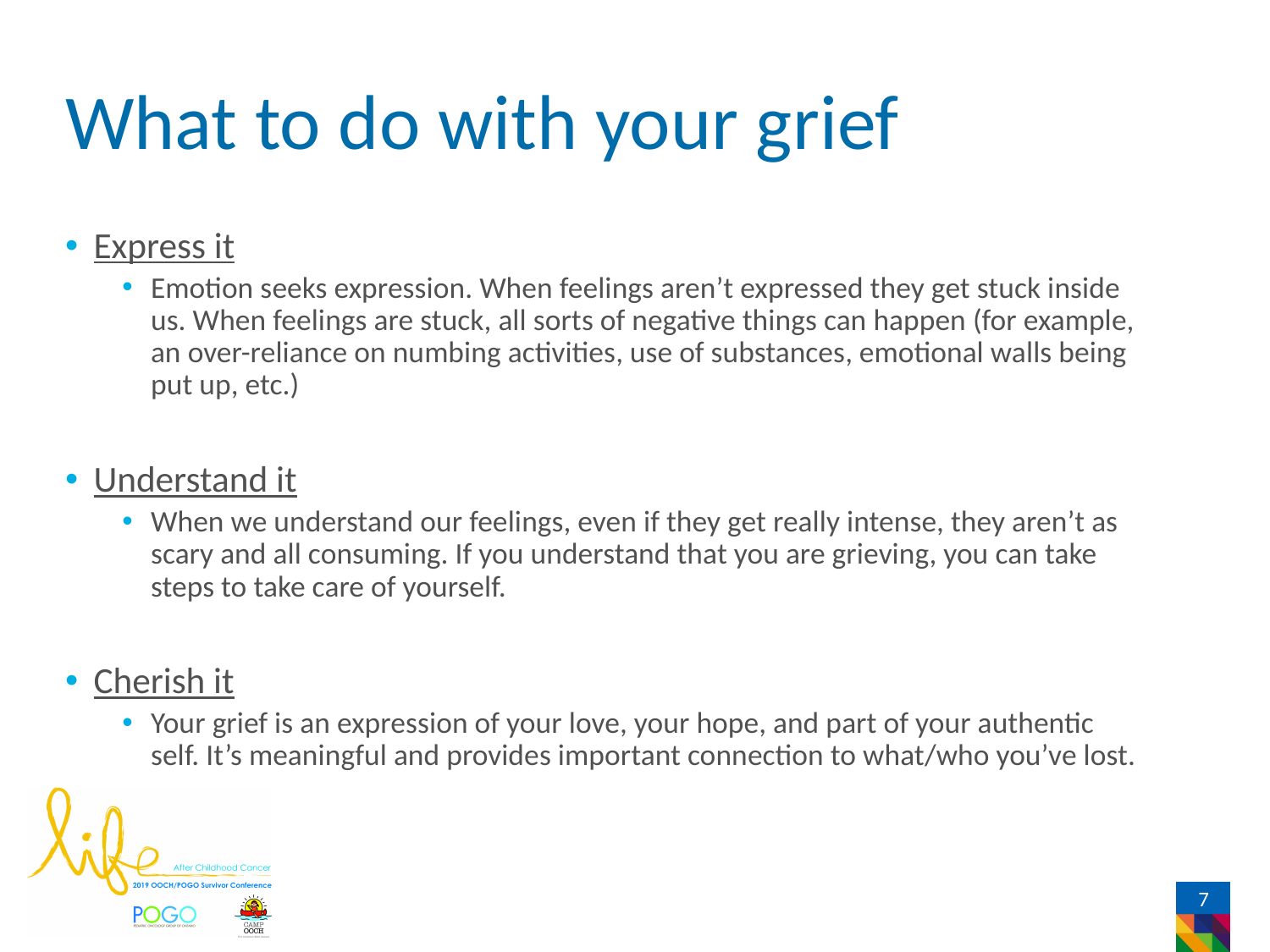

# What to do with your grief
Express it
Emotion seeks expression. When feelings aren’t expressed they get stuck inside us. When feelings are stuck, all sorts of negative things can happen (for example, an over-reliance on numbing activities, use of substances, emotional walls being put up, etc.)

Understand it
When we understand our feelings, even if they get really intense, they aren’t as scary and all consuming. If you understand that you are grieving, you can take steps to take care of yourself.

Cherish it
Your grief is an expression of your love, your hope, and part of your authentic self. It’s meaningful and provides important connection to what/who you’ve lost.